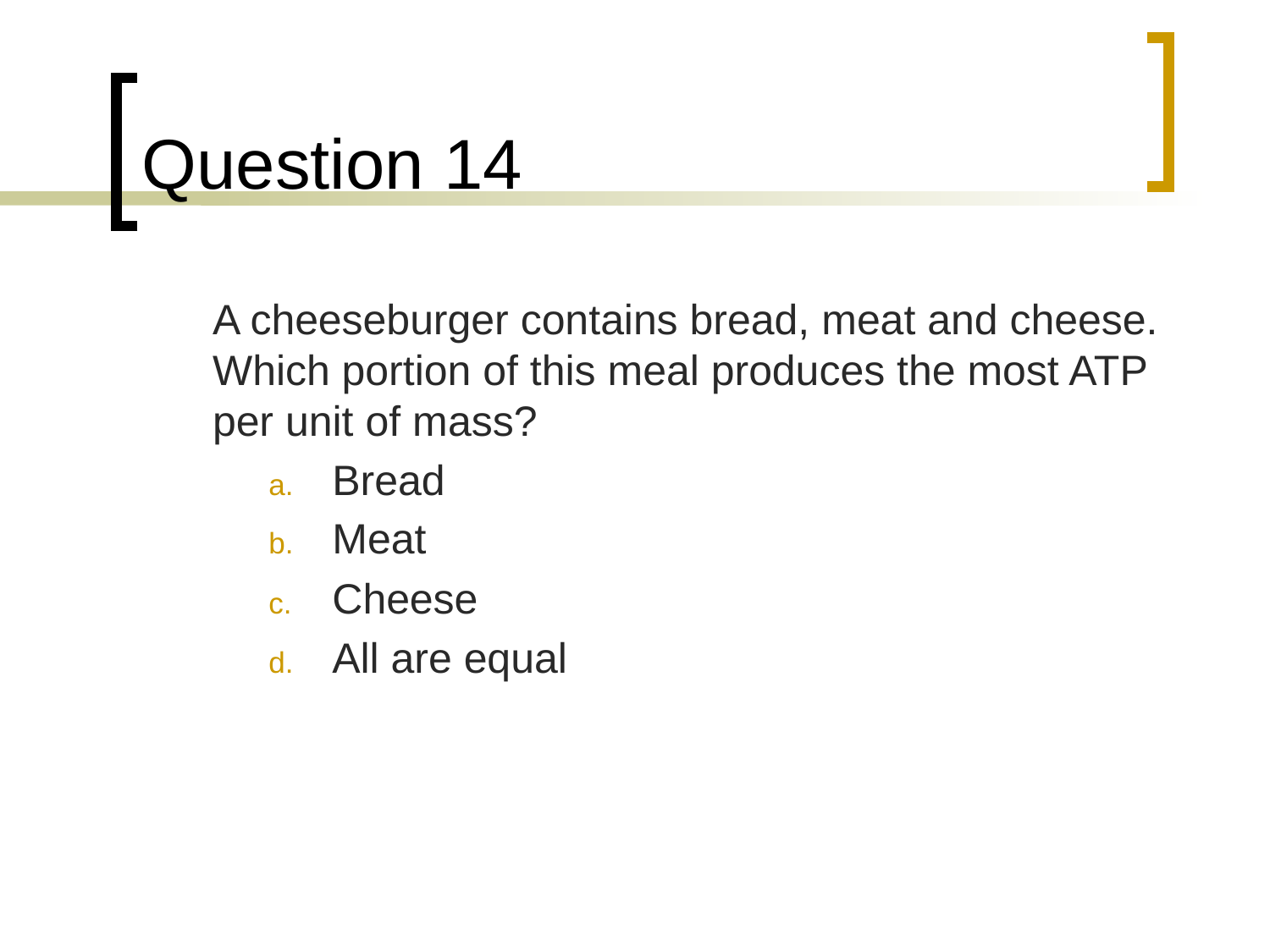

# Question 14
	A cheeseburger contains bread, meat and cheese. Which portion of this meal produces the most ATP per unit of mass?
Bread
Meat
Cheese
All are equal